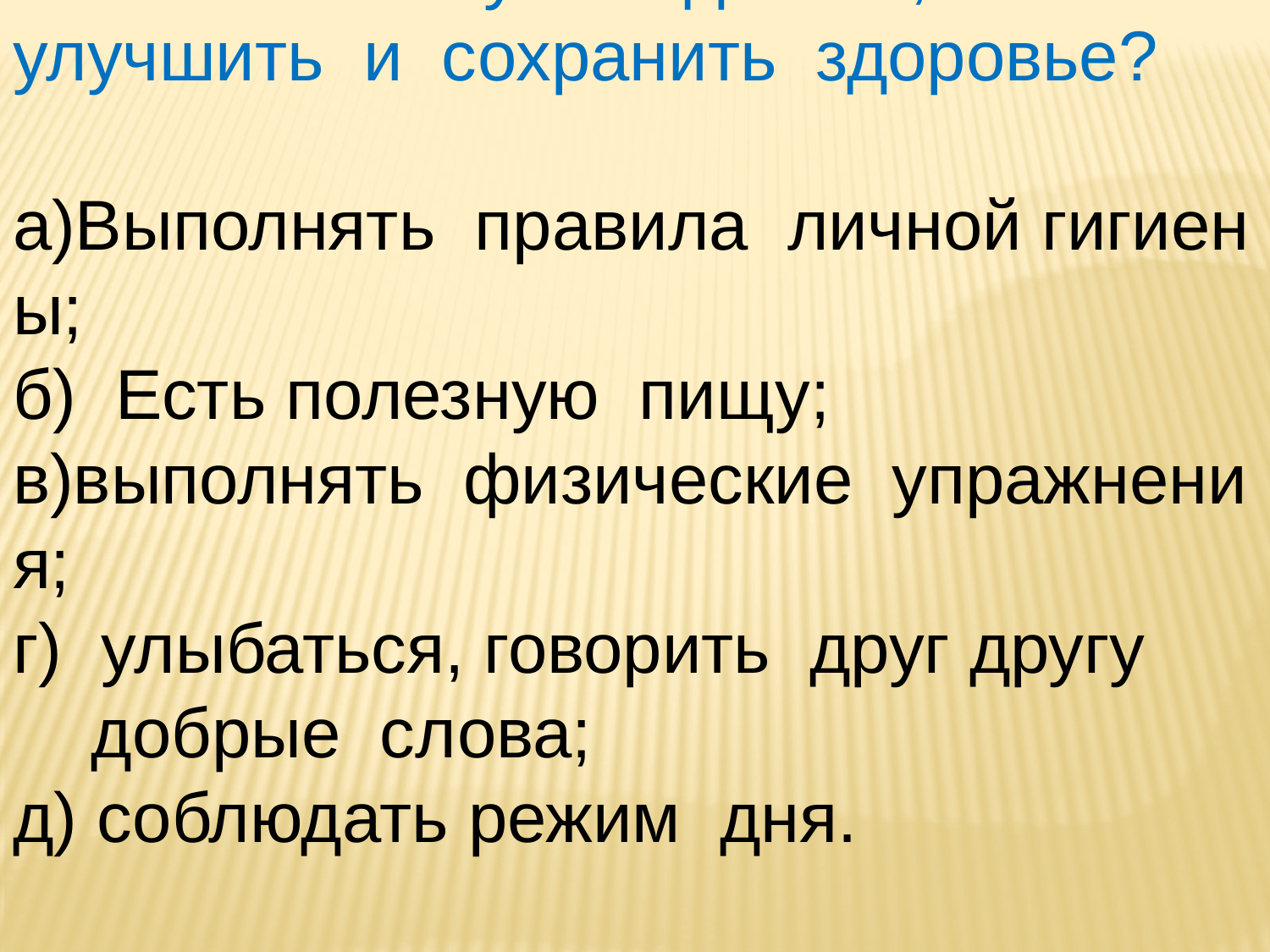

3. Что  нужно  делать, чтобы улучшить  и  сохранить  здоровье?

а)Выполнять  правила  личной гигиены;
б)  Есть полезную  пищу;
в)выполнять  физические  упражнения;
г)  улыбаться, говорить  друг другу
    добрые  слова;
д) соблюдать режим  дня.